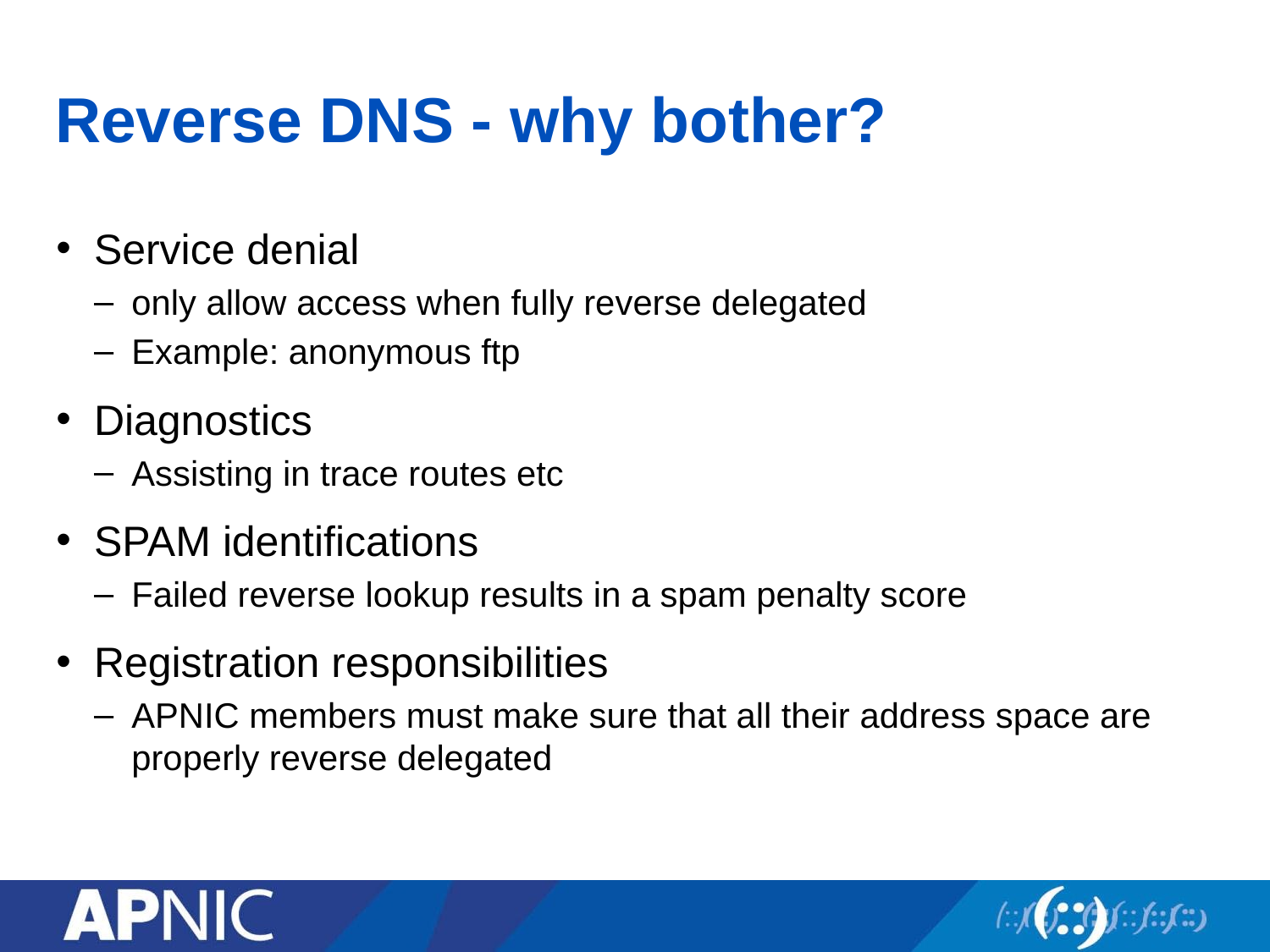

# Reverse DNS - why bother?
Service denial
only allow access when fully reverse delegated
Example: anonymous ftp
Diagnostics
Assisting in trace routes etc
SPAM identifications
Failed reverse lookup results in a spam penalty score
Registration responsibilities
APNIC members must make sure that all their address space are properly reverse delegated